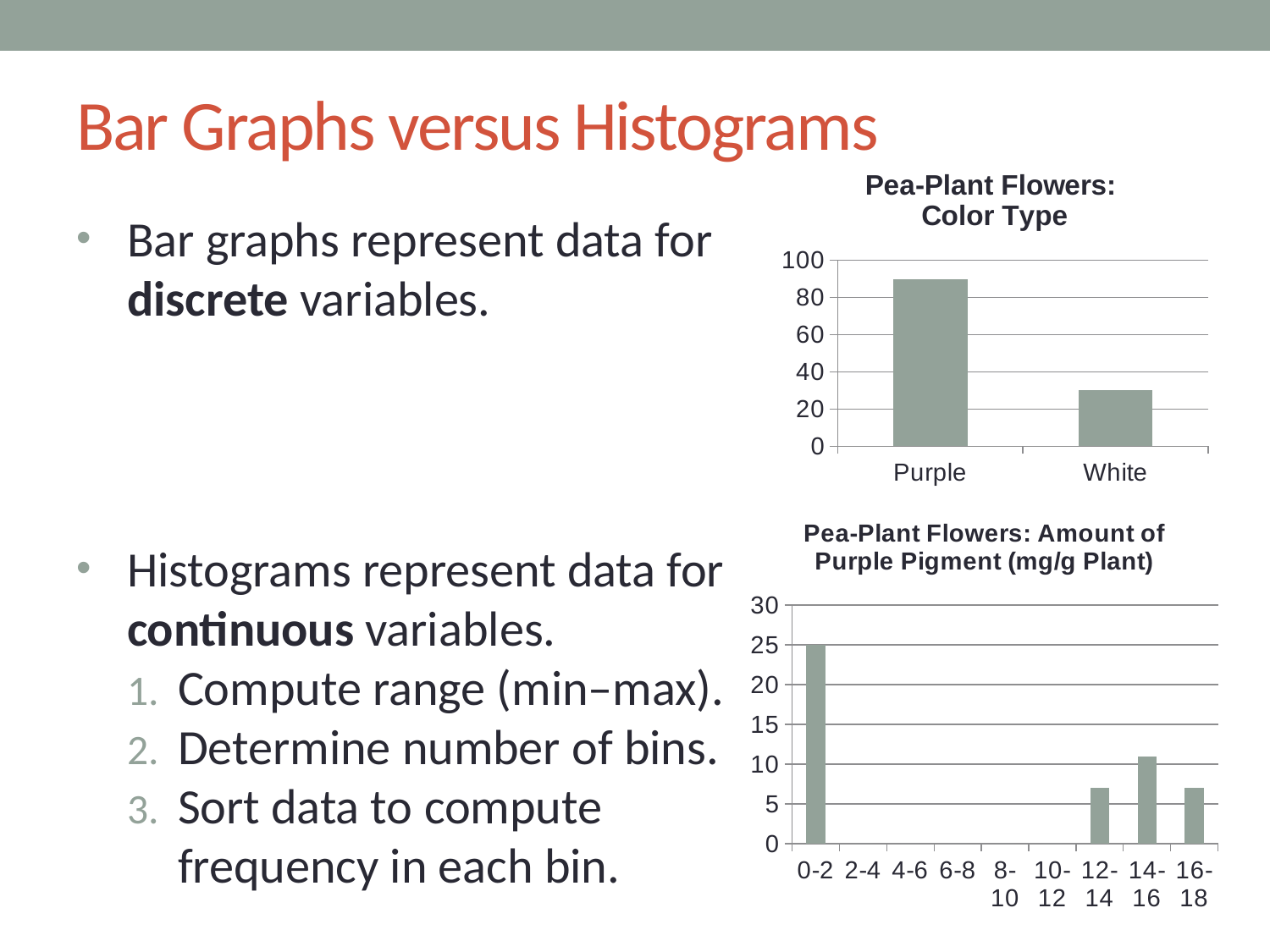

# Bar Graphs versus Histograms

### Chart: Pea-Plant Flowers:
Color Type

| Category | Frequency |
|---|---|
| Purple | 90.0 |
| White | 30.0 |
Bar graphs represent data for
discrete variables.
Histograms represent data for
continuous variables.
Compute range (min–max).
Determine number of bins.
Sort data to compute
frequency in each bin.

### Chart: Pea-Plant Flowers: Amount of Purple Pigment (mg/g Plant)

| Category | Frequency |
|---|---|
| 0-2 | 25.0 |
| 2-4 | 0.0 |
| 4-6 | 0.0 |
| 6-8 | 0.0 |
| 8-10 | 0.0 |
| 10-12 | 0.0 |
| 12-14 | 7.0 |
| 14-16 | 11.0 |
| 16-18 | 7.0 |